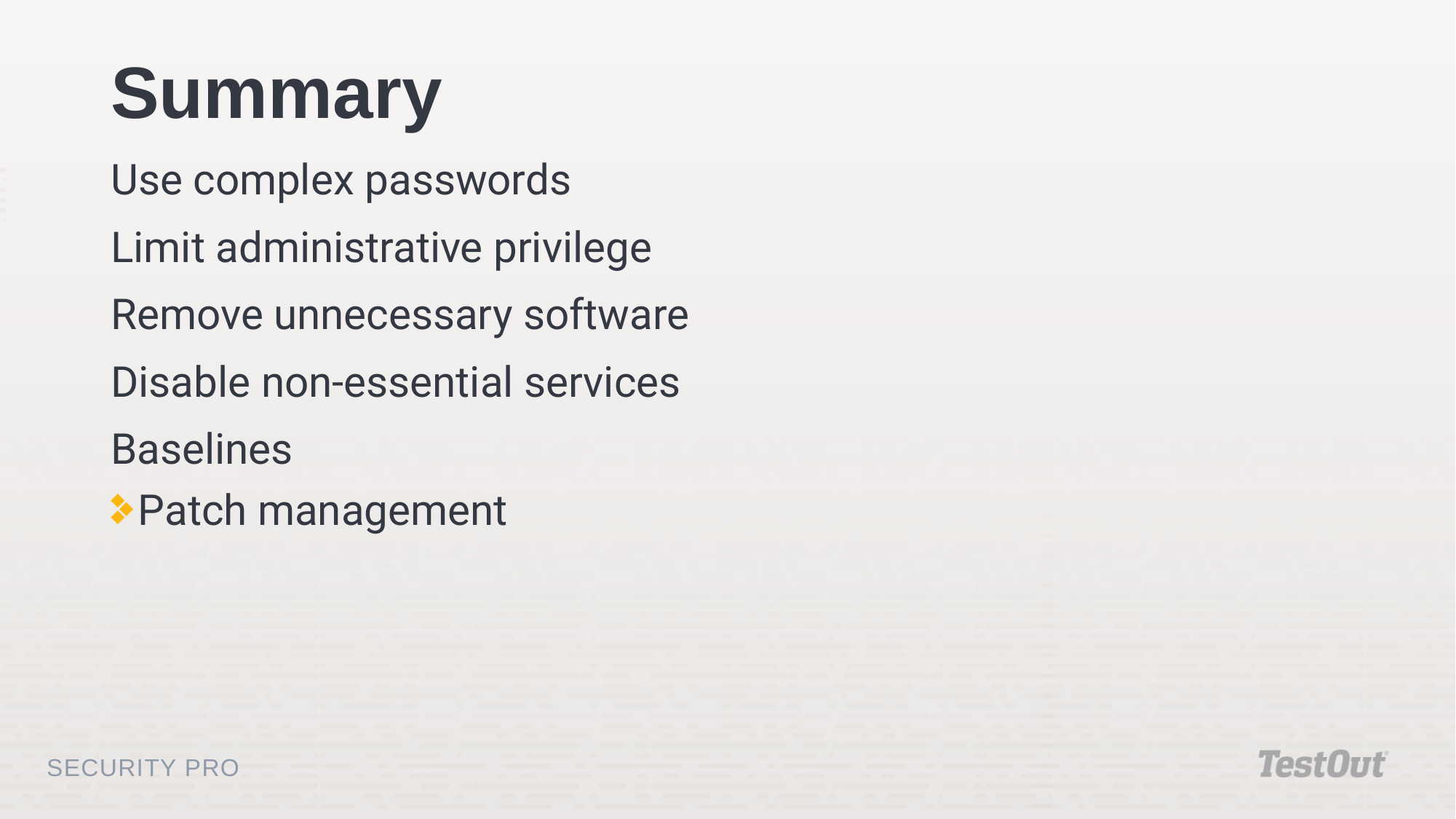

# Summary
Use complex passwords
Limit administrative privilege
Remove unnecessary software
Disable non-essential services
Baselines
Patch management
Security Pro